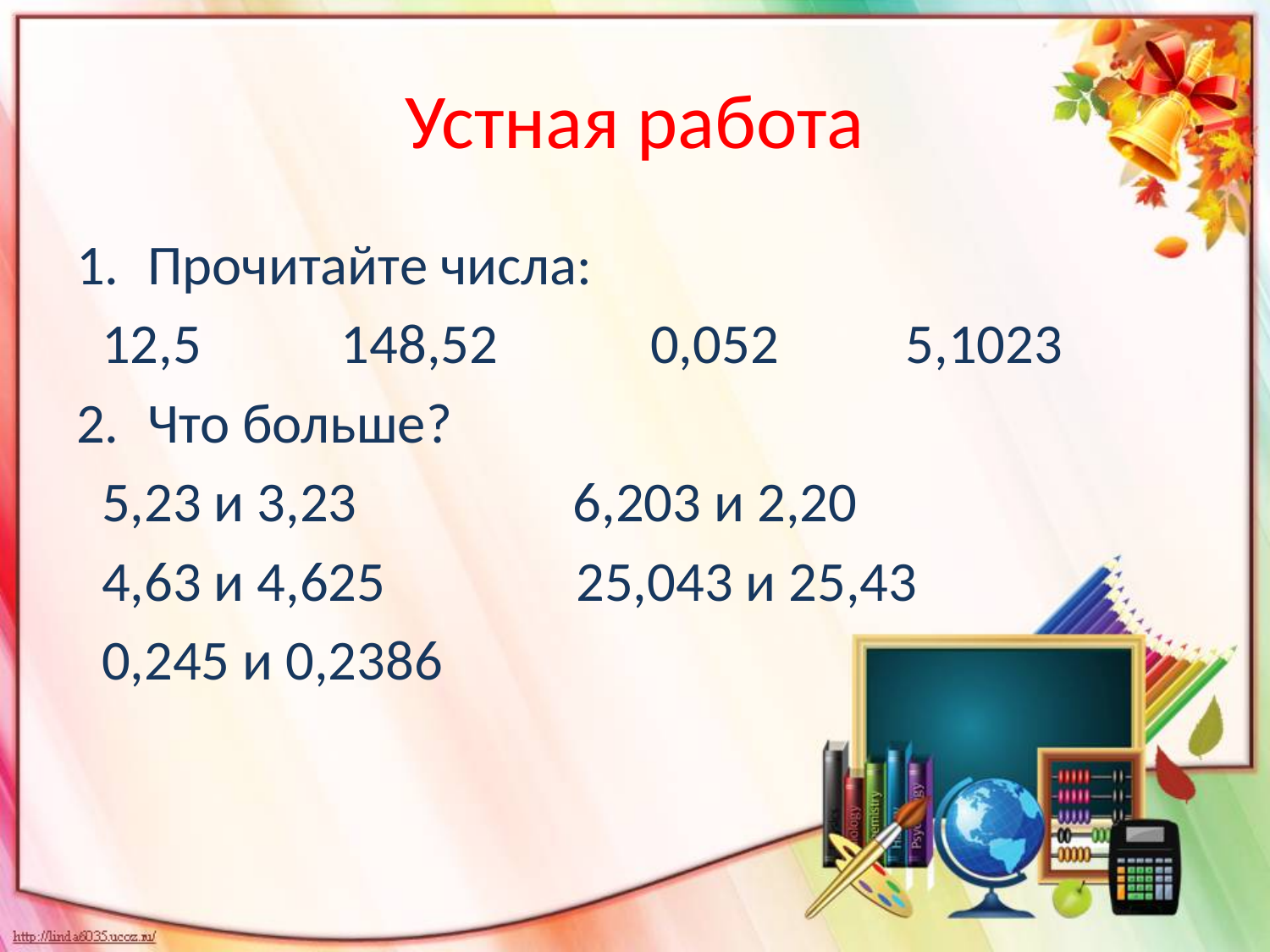

# Устная работа
Прочитайте числа:
  12,5           148,52            0,052          5,1023
Что больше?
  5,23 и 3,23                 6,203 и 2,20
  4,63 и 4,625               25,043 и 25,43
  0,245 и 0,2386